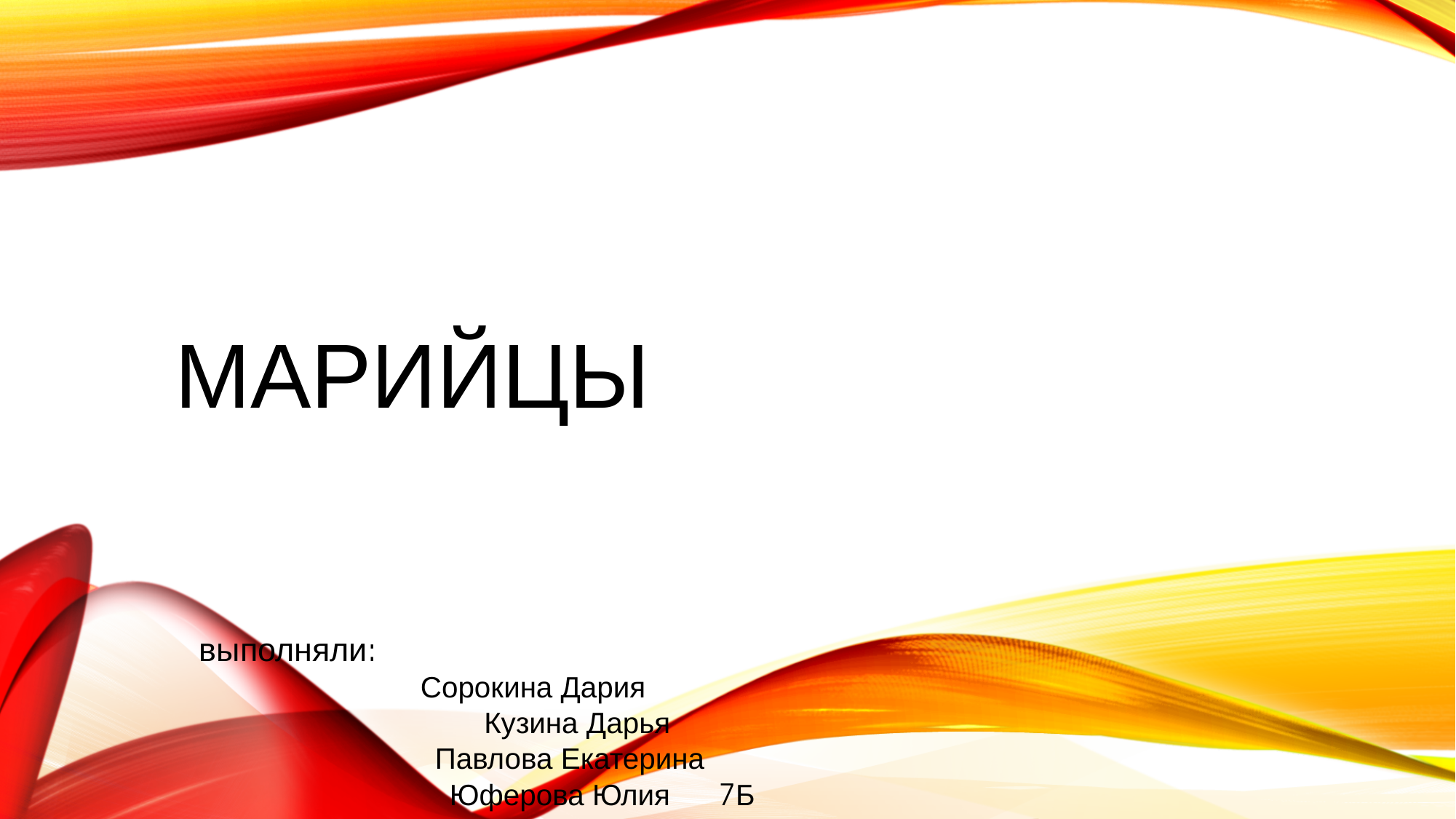

# Марийцы
                                          выполняли:
                                           Сорокина Дария
                                              Кузина Дарья
                                             Павлова Екатерина
                                               Юферова Юлия      7Б